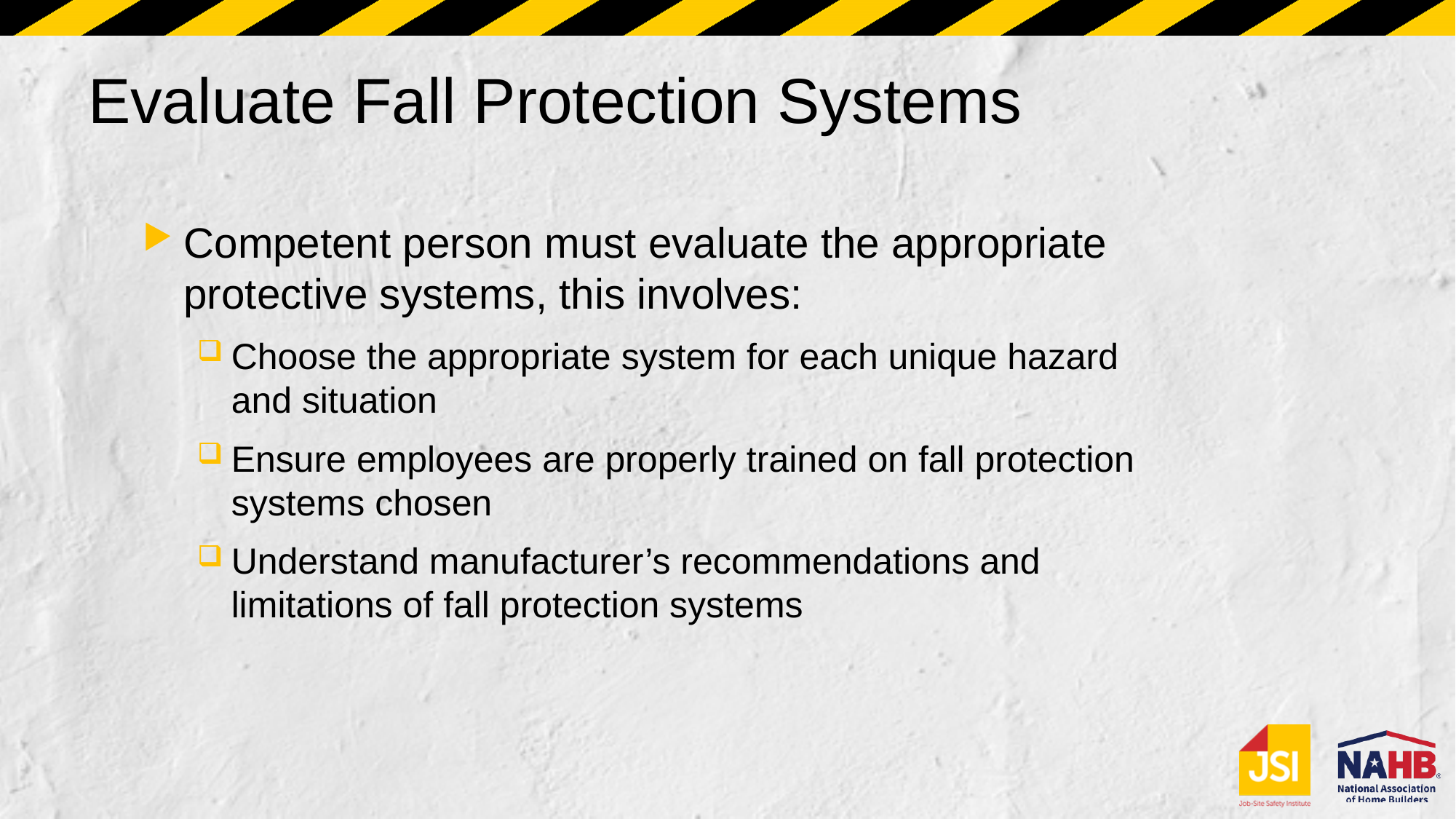

# Evaluate Fall Protection Systems
Competent person must evaluate the appropriate protective systems, this involves:
Choose the appropriate system for each unique hazard and situation
Ensure employees are properly trained on fall protection systems chosen
Understand manufacturer’s recommendations and limitations of fall protection systems